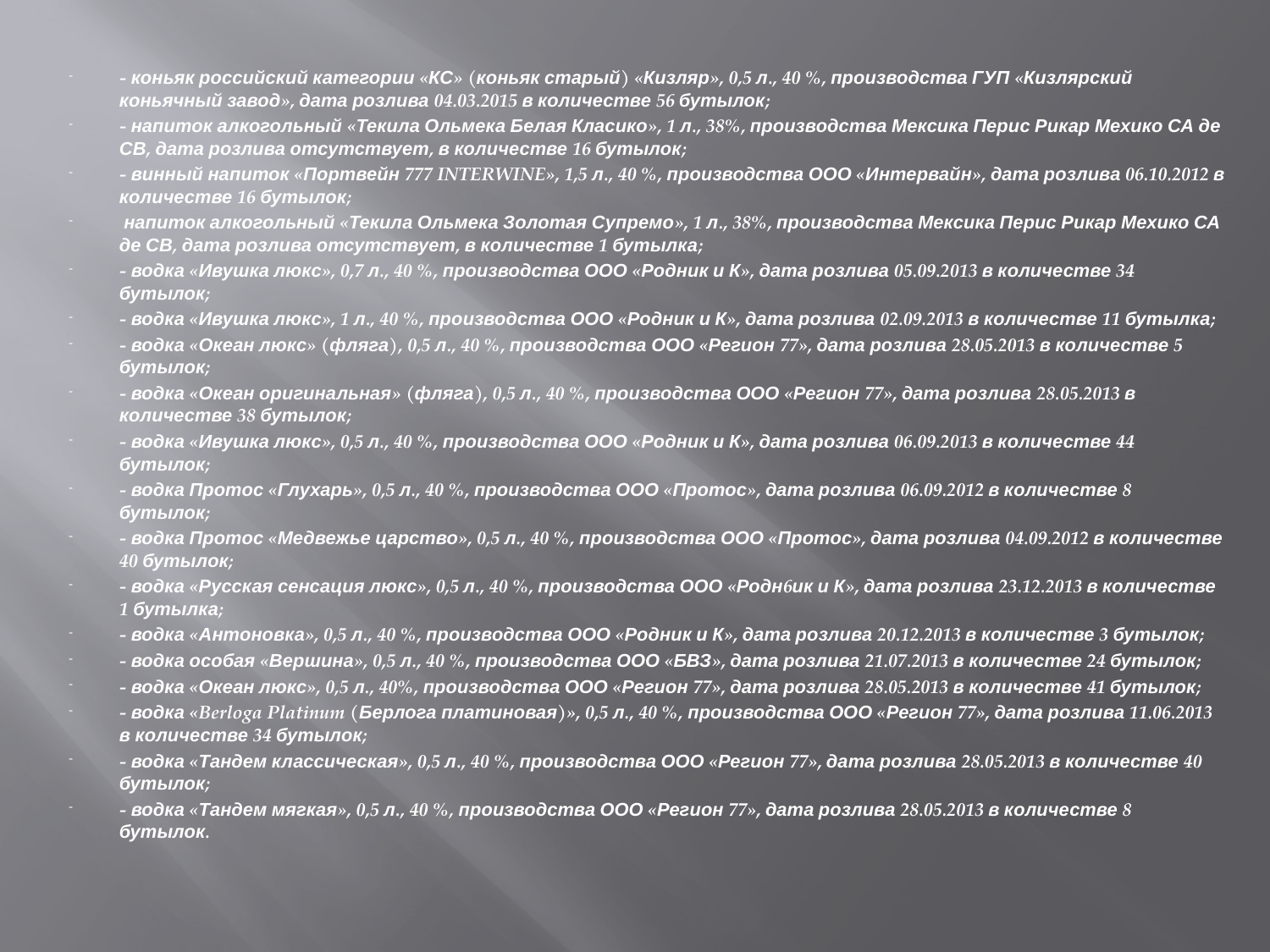

- коньяк российский категории «КС» (коньяк старый) «Кизляр», 0,5 л., 40 %, производства ГУП «Кизлярский коньячный завод», дата розлива 04.03.2015 в количестве 56 бутылок;
- напиток алкогольный «Текила Ольмека Белая Класико», 1 л., 38%, производства Мексика Перис Рикар Мехико СА де СВ, дата розлива отсутствует, в количестве 16 бутылок;
- винный напиток «Портвейн 777 INTERWINE», 1,5 л., 40 %, производства ООО «Интервайн», дата розлива 06.10.2012 в количестве 16 бутылок;
 напиток алкогольный «Текила Ольмека Золотая Супремо», 1 л., 38%, производства Мексика Перис Рикар Мехико СА де СВ, дата розлива отсутствует, в количестве 1 бутылка;
- водка «Ивушка люкс», 0,7 л., 40 %, производства ООО «Родник и К», дата розлива 05.09.2013 в количестве 34 бутылок;
- водка «Ивушка люкс», 1 л., 40 %, производства ООО «Родник и К», дата розлива 02.09.2013 в количестве 11 бутылка;
- водка «Океан люкс» (фляга), 0,5 л., 40 %, производства ООО «Регион 77», дата розлива 28.05.2013 в количестве 5 бутылок;
- водка «Океан оригинальная» (фляга), 0,5 л., 40 %, производства ООО «Регион 77», дата розлива 28.05.2013 в количестве 38 бутылок;
- водка «Ивушка люкс», 0,5 л., 40 %, производства ООО «Родник и К», дата розлива 06.09.2013 в количестве 44 бутылок;
- водка Протос «Глухарь», 0,5 л., 40 %, производства ООО «Протос», дата розлива 06.09.2012 в количестве 8 бутылок;
- водка Протос «Медвежье царство», 0,5 л., 40 %, производства ООО «Протос», дата розлива 04.09.2012 в количестве 40 бутылок;
- водка «Русская сенсация люкс», 0,5 л., 40 %, производства ООО «Родн6ик и К», дата розлива 23.12.2013 в количестве 1 бутылка;
- водка «Антоновка», 0,5 л., 40 %, производства ООО «Родник и К», дата розлива 20.12.2013 в количестве 3 бутылок;
- водка особая «Вершина», 0,5 л., 40 %, производства ООО «БВЗ», дата розлива 21.07.2013 в количестве 24 бутылок;
- водка «Океан люкс», 0,5 л., 40%, производства ООО «Регион 77», дата розлива 28.05.2013 в количестве 41 бутылок;
- водка «Berloga Platinum (Берлога платиновая)», 0,5 л., 40 %, производства ООО «Регион 77», дата розлива 11.06.2013 в количестве 34 бутылок;
- водка «Тандем классическая», 0,5 л., 40 %, производства ООО «Регион 77», дата розлива 28.05.2013 в количестве 40 бутылок;
- водка «Тандем мягкая», 0,5 л., 40 %, производства ООО «Регион 77», дата розлива 28.05.2013 в количестве 8 бутылок.